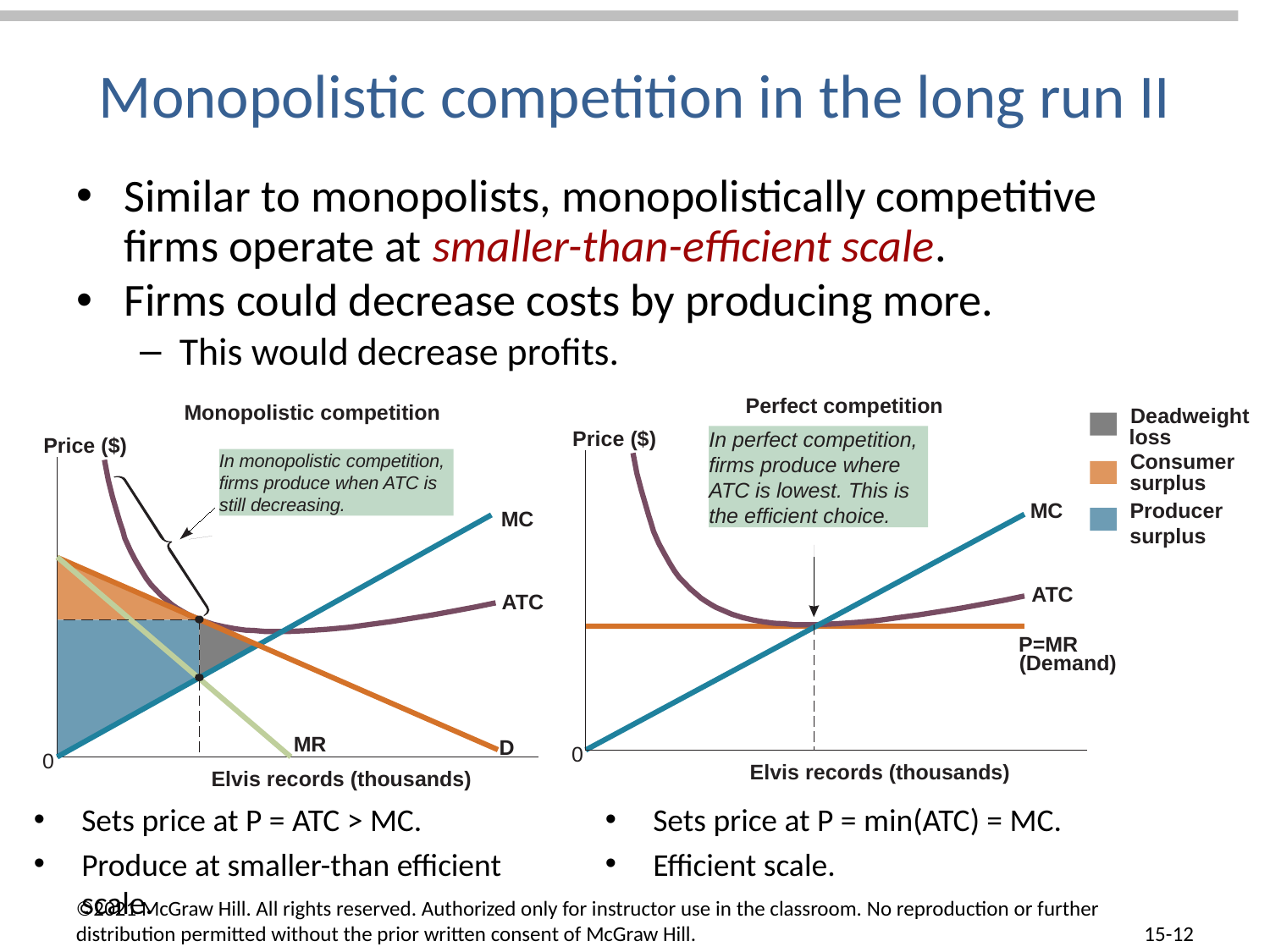

# Monopolistic competition in the long run II
Similar to monopolists, monopolistically competitive firms operate at smaller-than-efficient scale.
Firms could decrease costs by producing more.
This would decrease profits.
Perfect competition
Monopolistic competition
Deadweight

loss
Price ($)
In perfect competition, firms produce where ATC is lowest. This is the efficient choice.

Price ($)
Consumer
In monopolistic competition, firms produce when ATC is still decreasing.

surplus

MC
Producer
MC

surplus

ATC
ATC

P=MR
(Demand)
MR
D
0
0

Elvis records (thousands)
Elvis records (thousands)
Sets price at P = ATC > MC.
Produce at smaller-than efficient scale.
Sets price at P = min(ATC) = MC.
Efficient scale.